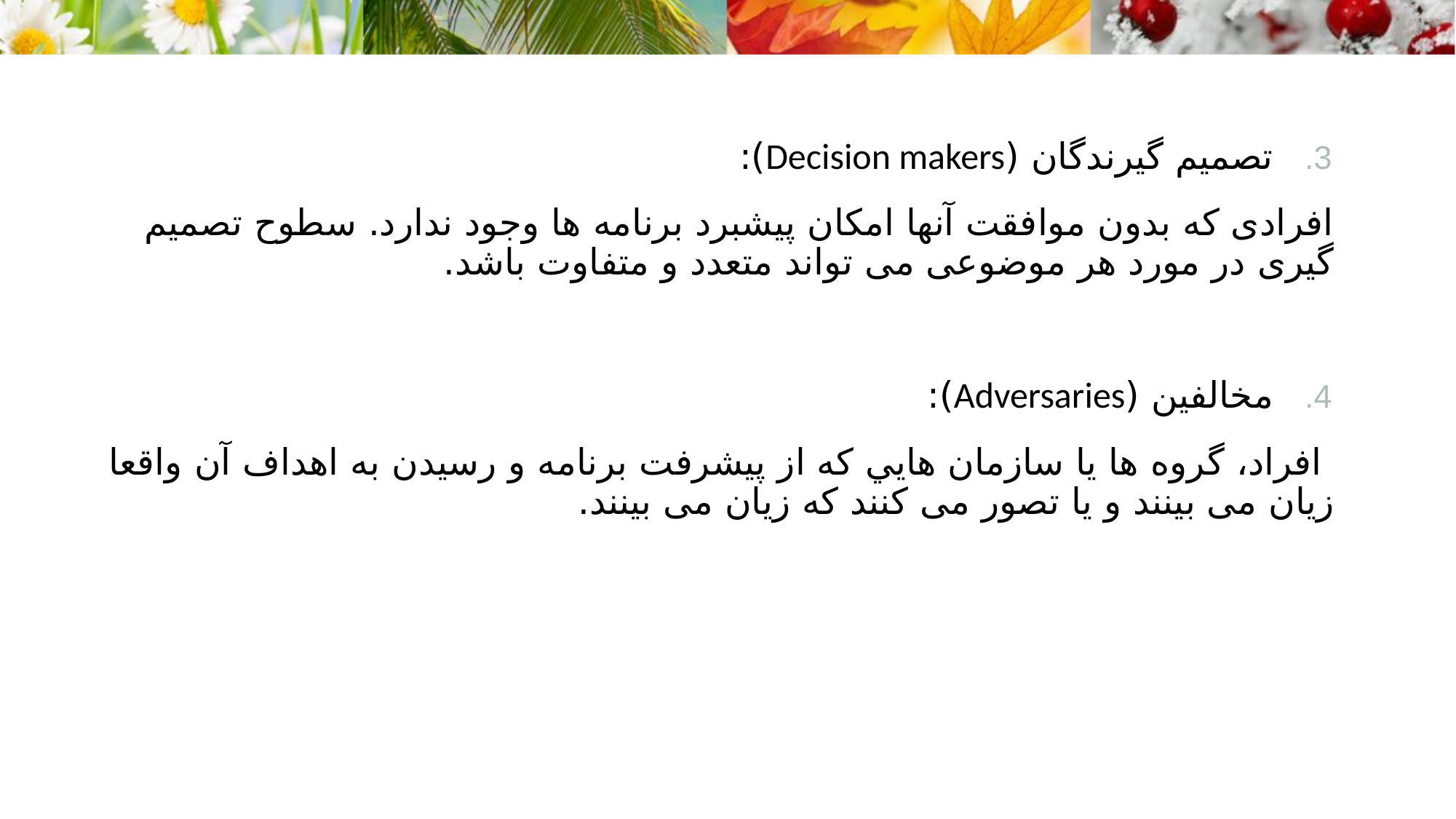

تصميم گيرندگان (Decision makers):
افرادی که بدون موافقت آنها امکان پيشبرد برنامه ها وجود ندارد. سطوح تصميم گيری در مورد هر موضوعی می تواند متعدد و متفاوت باشد.

مخالفين (Adversaries):
 افراد، گروه ها يا سازمان هايي که از پيشرفت برنامه و رسيدن به اهداف آن واقعا زيان می بينند و يا تصور می کنند که زيان می بينند.